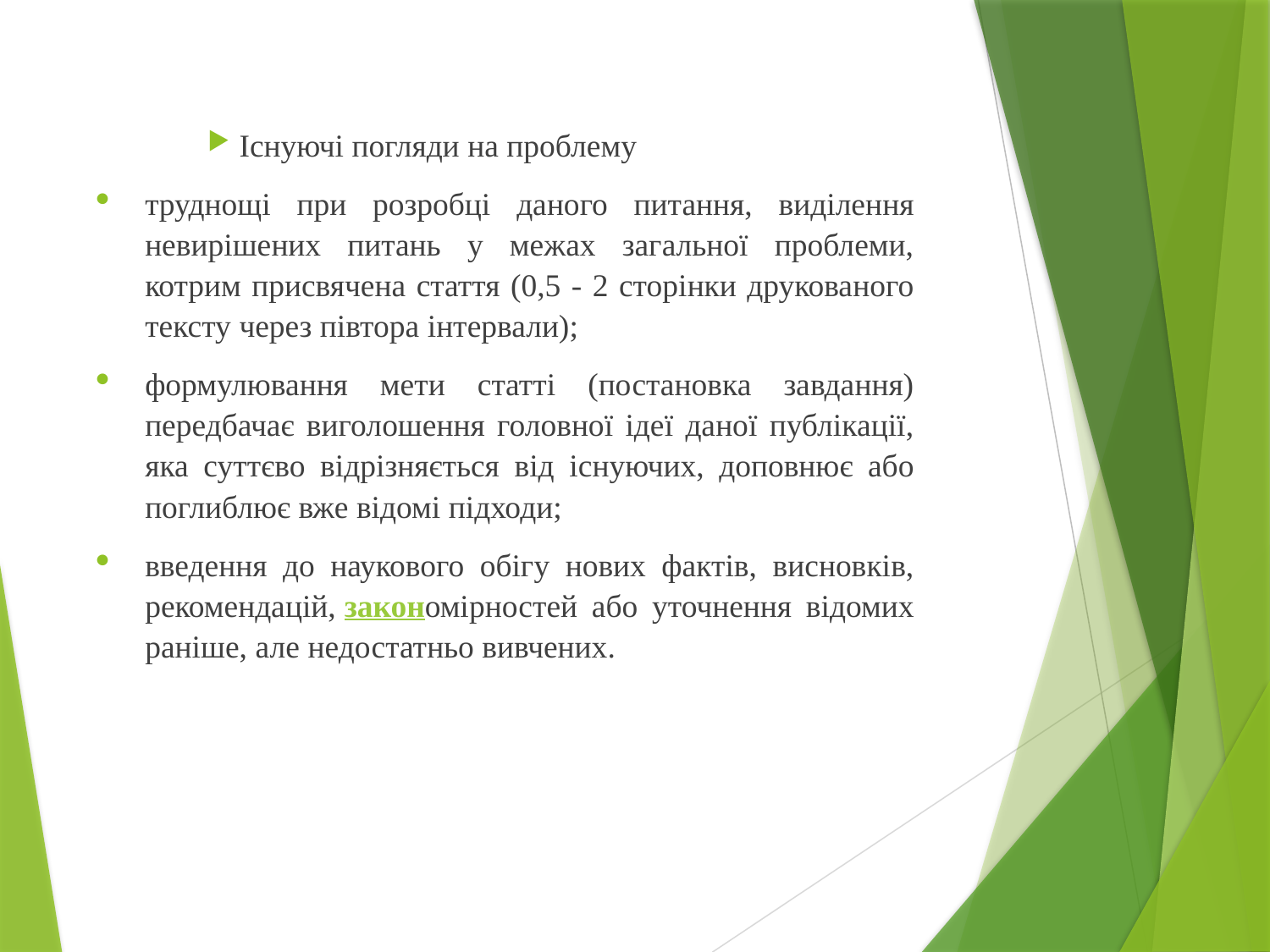

Існуючі погляди на проблему
труднощі при розробці даного питання, виділення невирішених питань у межах загальної проблеми, котрим присвячена стаття (0,5 - 2 сторінки друкованого тексту через півтора інтервали);
формулювання мети статті (постановка завдання) передбачає виголошення головної ідеї даної публікації, яка суттєво відрізняється від існуючих, доповнює або поглиблює вже відомі підходи;
введення до наукового обігу нових фактів, висновків, рекомендацій, закономірностей або уточнення відомих раніше, але недостатньо вивчених.